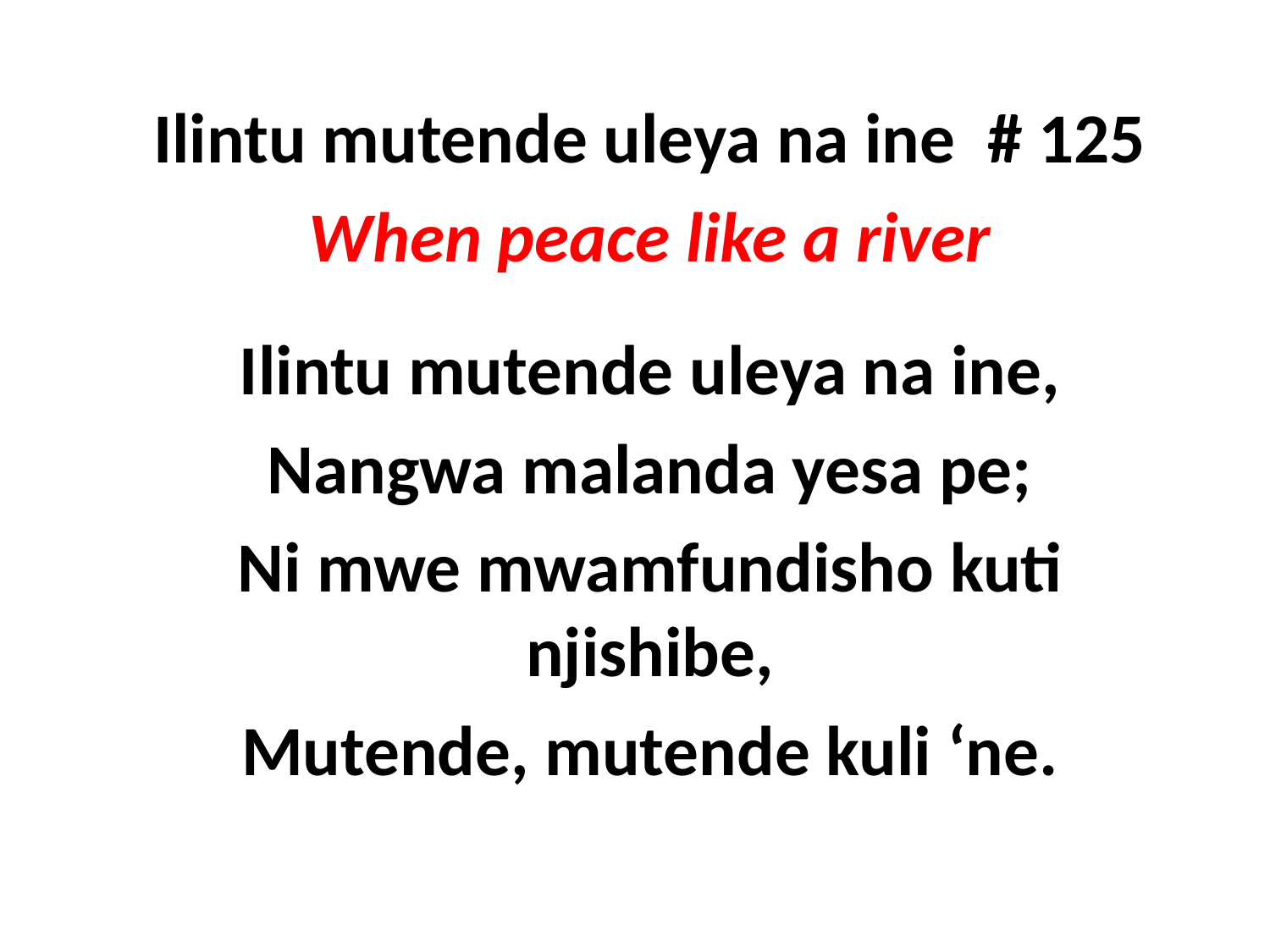

Ilintu mutende uleya na ine  # 125
When peace like a river

Ilintu mutende uleya na ine,
Nangwa malanda yesa pe;
Ni mwe mwamfundisho kuti njishibe,
Mutende, mutende kuli ‘ne.